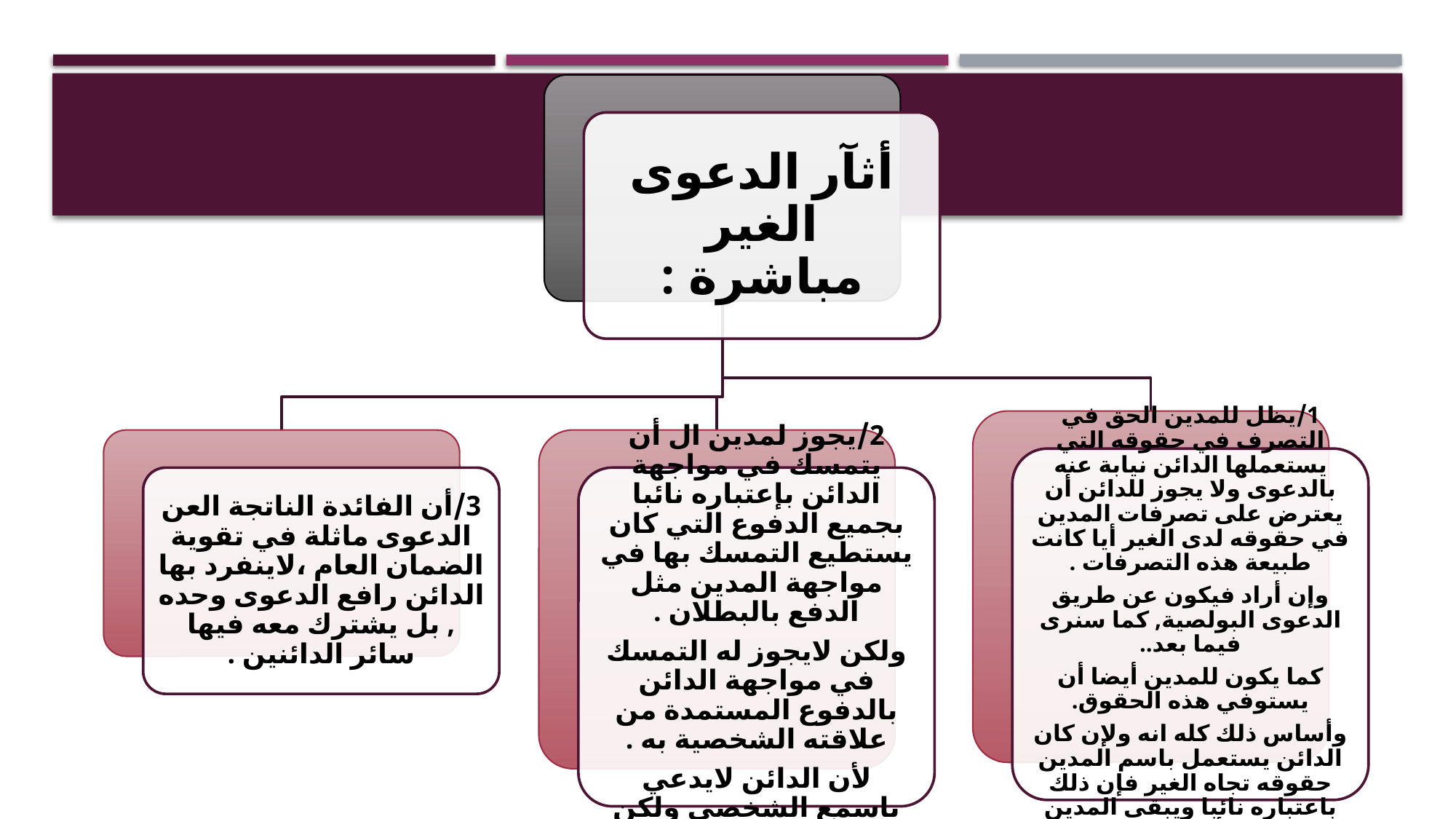

أثآر الدعوى الغير مباشرة :
3/أن الفائدة الناتجة العن الدعوى ماثلة في تقوية الضمان العام ،لاينفرد بها الدائن رافع الدعوى وحده , بل يشترك معه فيها سائر الدائنين .
2/يجوز لمدين ال أن يتمسك في مواجهة الدائن بإعتباره نائبا بجميع الدفوع التي كان يستطيع التمسك بها في مواجهة المدين مثل الدفع بالبطلان .
ولكن لايجوز له التمسك في مواجهة الدائن بالدفوع المستمدة من علاقته الشخصية به .
لأن الدائن لايدعي باسمع الشخصي ولكن باعتباره نائبا .
1/يظل للمدين الحق في التصرف في حقوقه التي يستعملها الدائن نيابة عنه بالدعوى ولا يجوز للدائن أن يعترض على تصرفات المدين في حقوقه لدى الغير أيا كانت طبيعة هذه التصرفات .
وإن أراد فيكون عن طريق الدعوى البولصية, كما سنرى فيما بعد..
كما يكون للمدين أيضا أن يستوفي هذه الحقوق.
وأساس ذلك كله انه ولإن كان الدائن يستعمل باسم المدين حقوقه تجاه الغير فإن ذلك باعتباره نائبا ويبقى المدين أصلا.